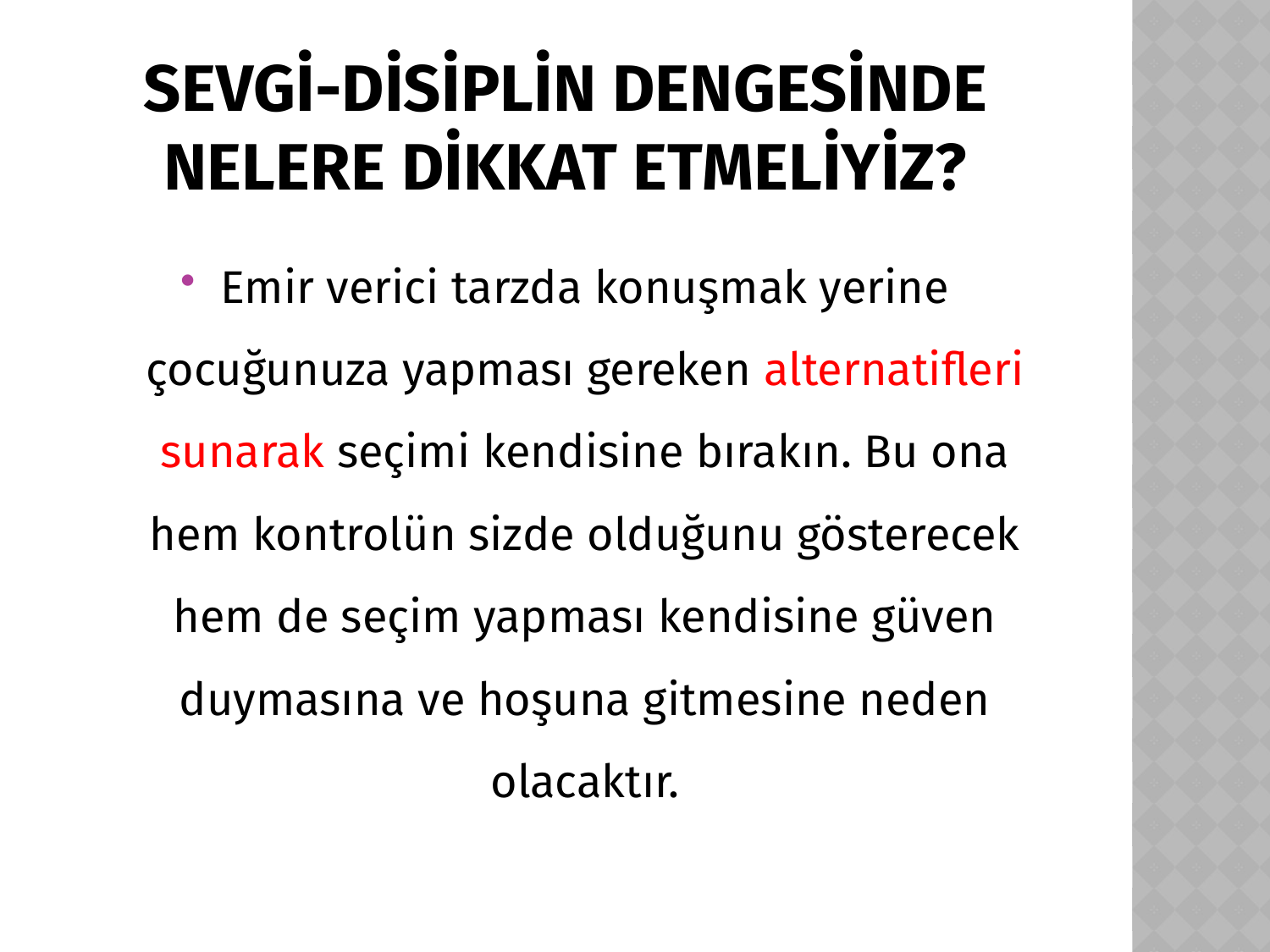

# SEVGİ-DİSİPLİN DENGESİNDE NELERE DİKKAT ETMELİYİZ?
Emir verici tarzda konuşmak yerine çocuğunuza yapması gereken alternatifleri sunarak seçimi kendisine bırakın. Bu ona hem kontrolün sizde olduğunu gösterecek hem de seçim yapması kendisine güven duymasına ve hoşuna gitmesine neden olacaktır.